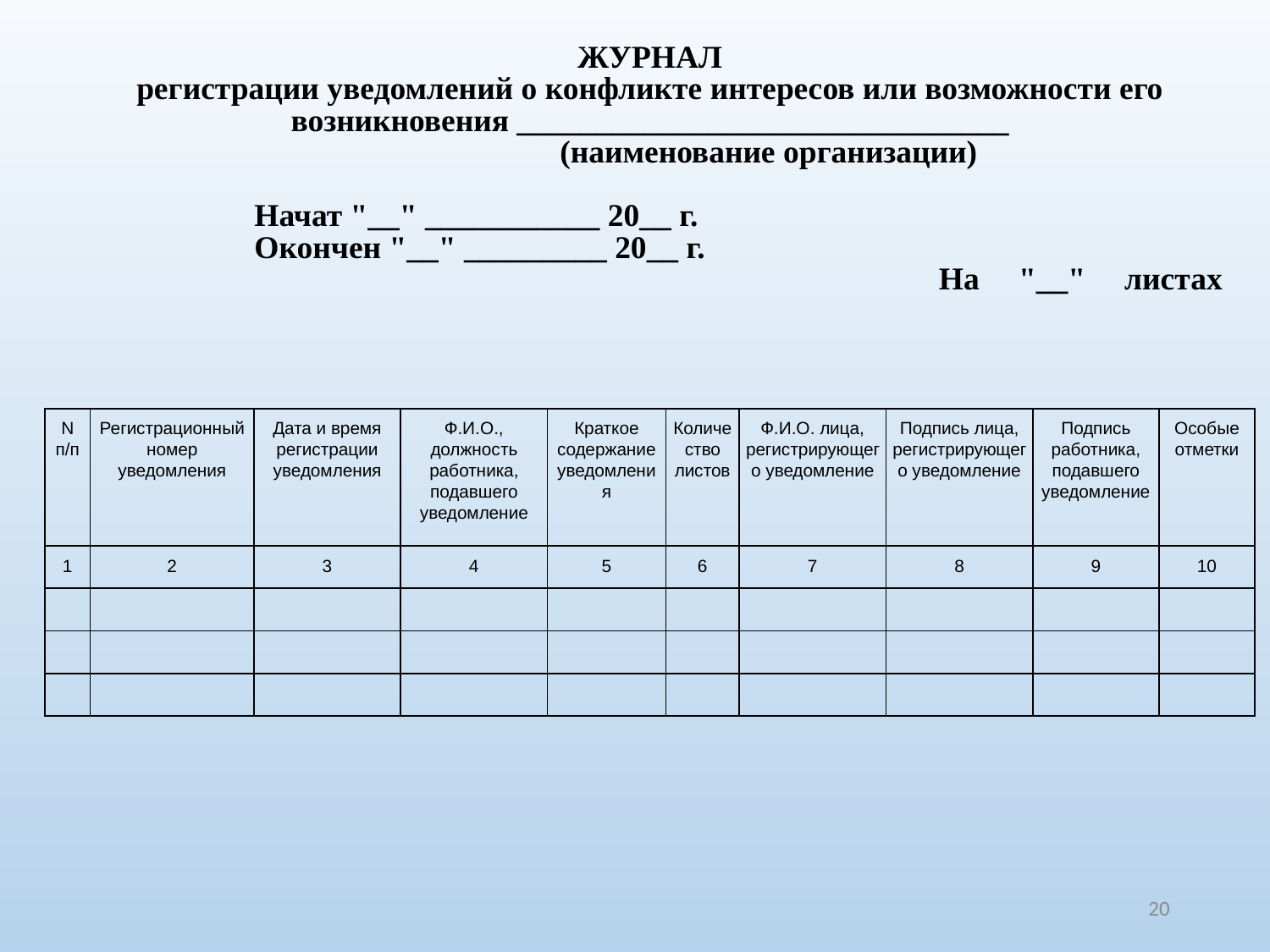

ЖУРНАЛ
регистрации уведомлений о конфликте интересов или возможности его возникновения _______________________________
                                                            (наименование организации)

                      Начат "__" ___________ 20__ г.
                      Окончен "__" _________ 20__ г.
                      На "__" листах

| N п/п | Регистрационный номер уведомления | Дата и время регистрации уведомления | Ф.И.О., должность работника, подавшего уведомление | Краткое содержание уведомления | Количество листов | Ф.И.О. лица, регистрирующего уведомление | Подпись лица, регистрирующего уведомление | Подпись работника, подавшего уведомление | Особые отметки |
| --- | --- | --- | --- | --- | --- | --- | --- | --- | --- |
| 1 | 2 | 3 | 4 | 5 | 6 | 7 | 8 | 9 | 10 |
|  |  |  |  |  |  |  |  |  |  |
|  |  |  |  |  |  |  |  |  |  |
|  |  |  |  |  |  |  |  |  |  |
20